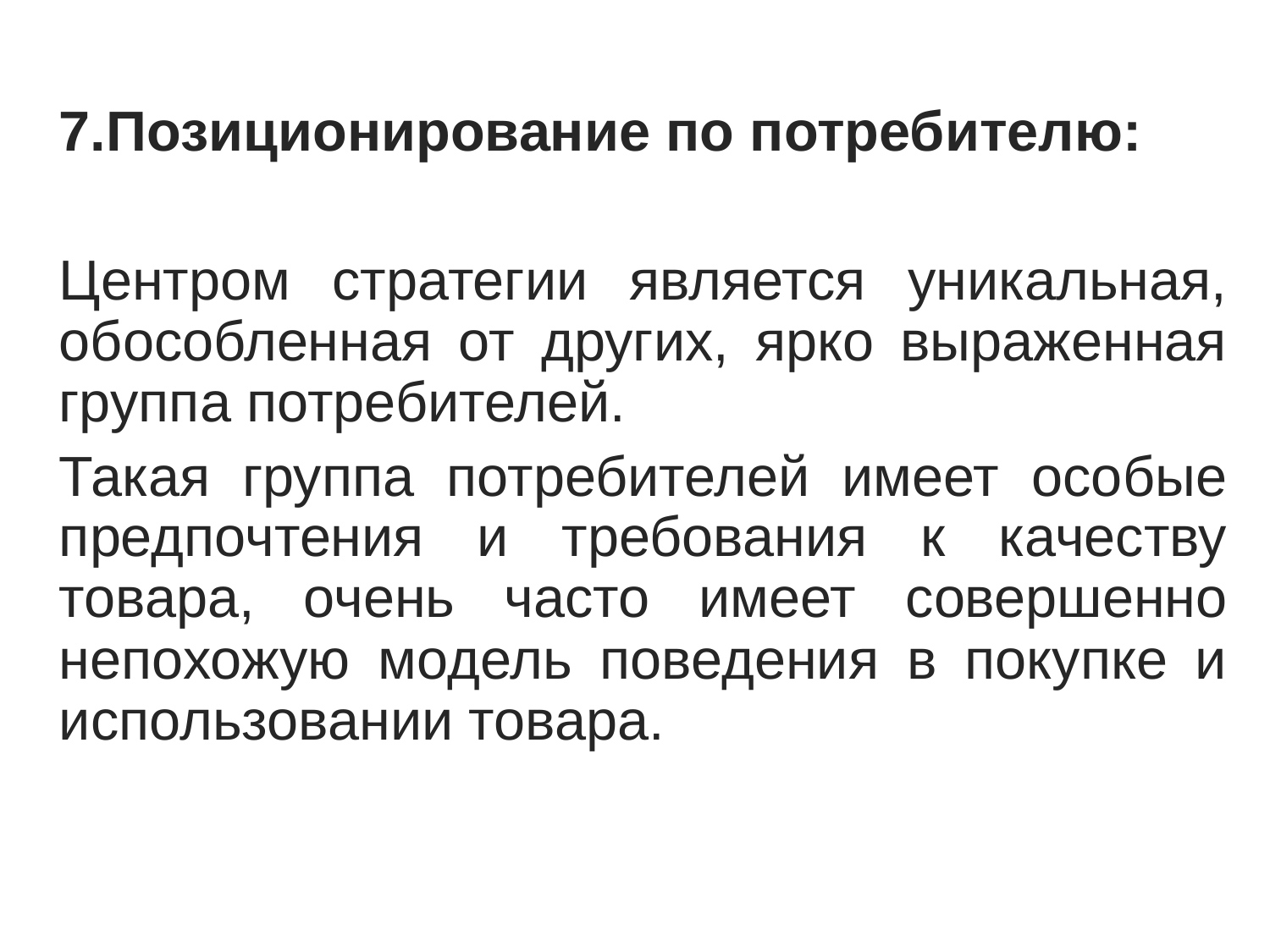

7.Позиционирование по потребителю:

Центром стратегии является уникальная, обособленная от других, ярко выраженная группа потребителей.
Такая группа потребителей имеет особые предпочтения и требования к качеству товара, очень часто имеет совершенно непохожую модель поведения в покупке и использовании товара.